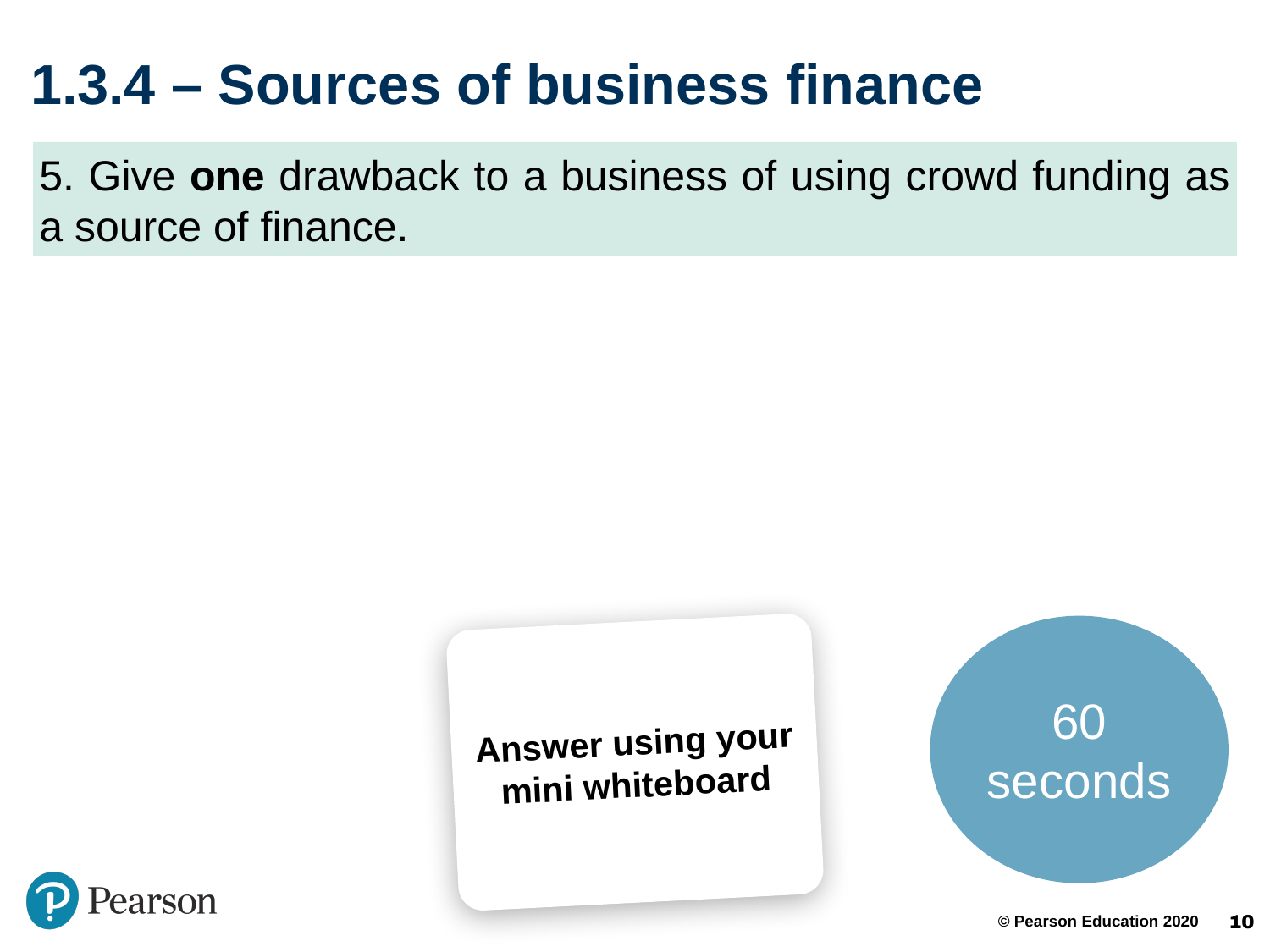

# 1.3.4 – Sources of business finance
5. Give one drawback to a business of using crowd funding as a source of finance.

60 seconds

Answer using your mini whiteboard

10